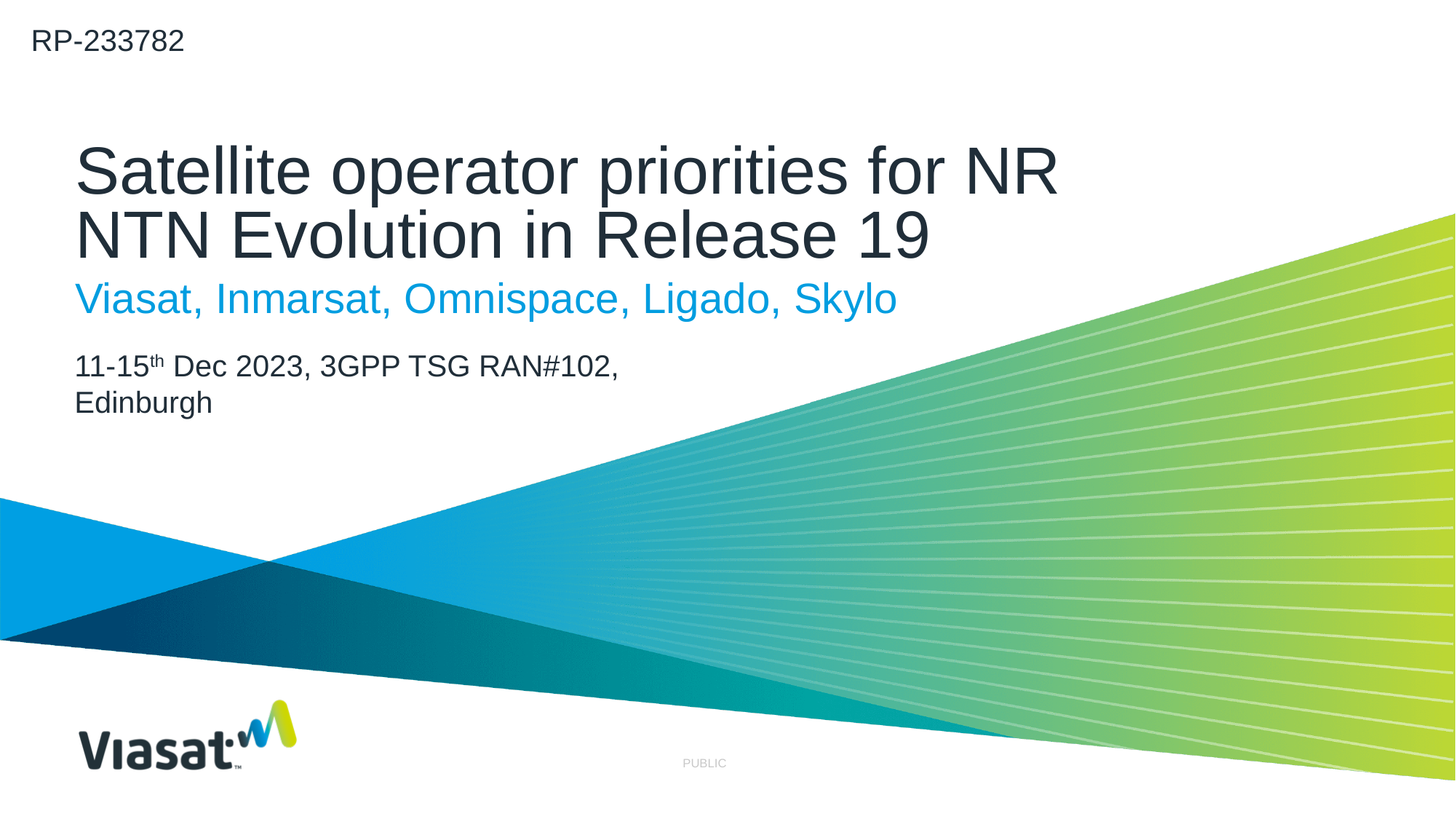

RP-233782
# Satellite operator priorities for NR NTN Evolution in Release 19
Viasat, Inmarsat, Omnispace, Ligado, Skylo
11-15th Dec 2023, 3GPP TSG RAN#102, Edinburgh
PUBLIC